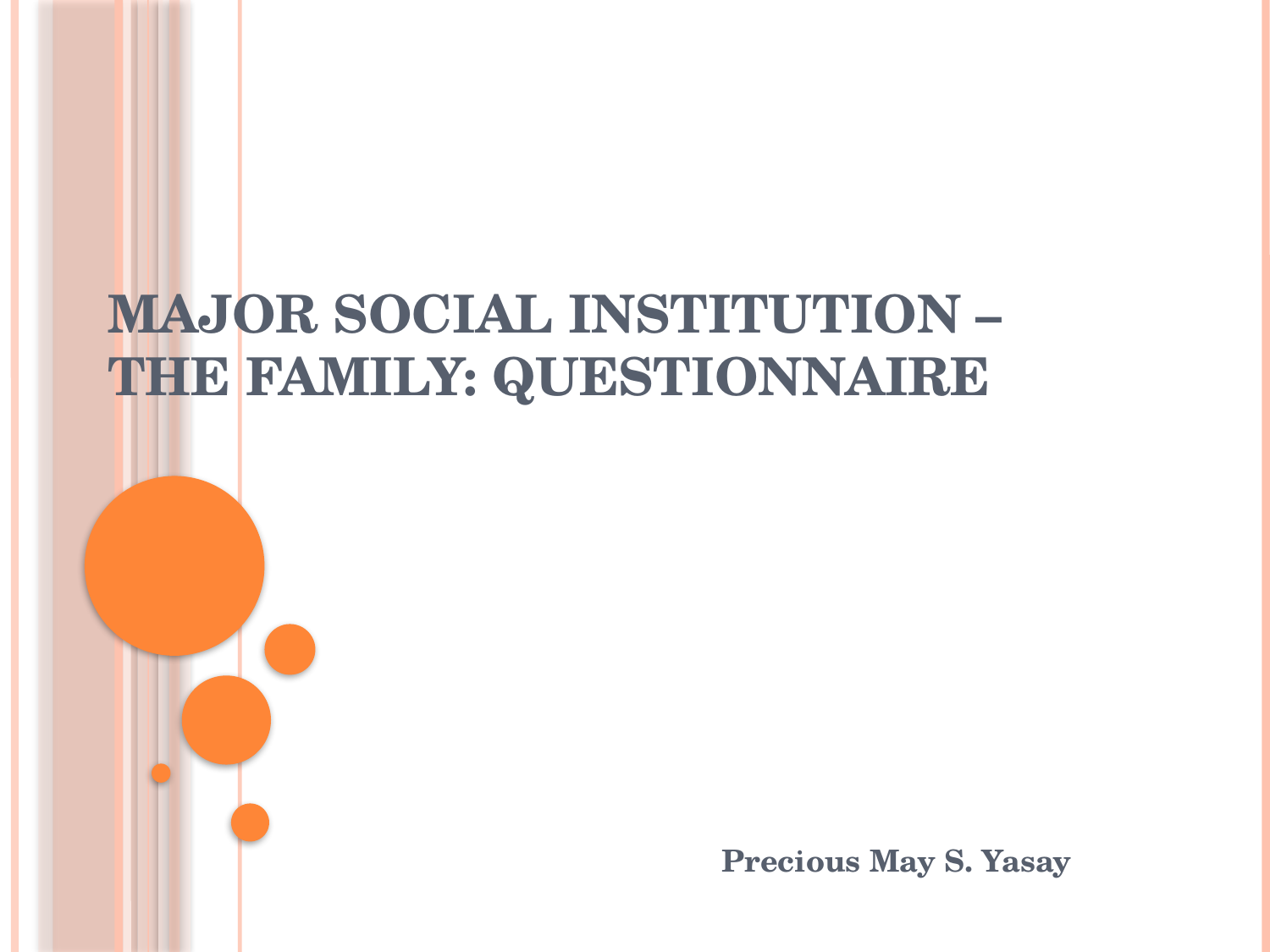

# Major Social institution – the family: questionnaire
Precious May S. Yasay